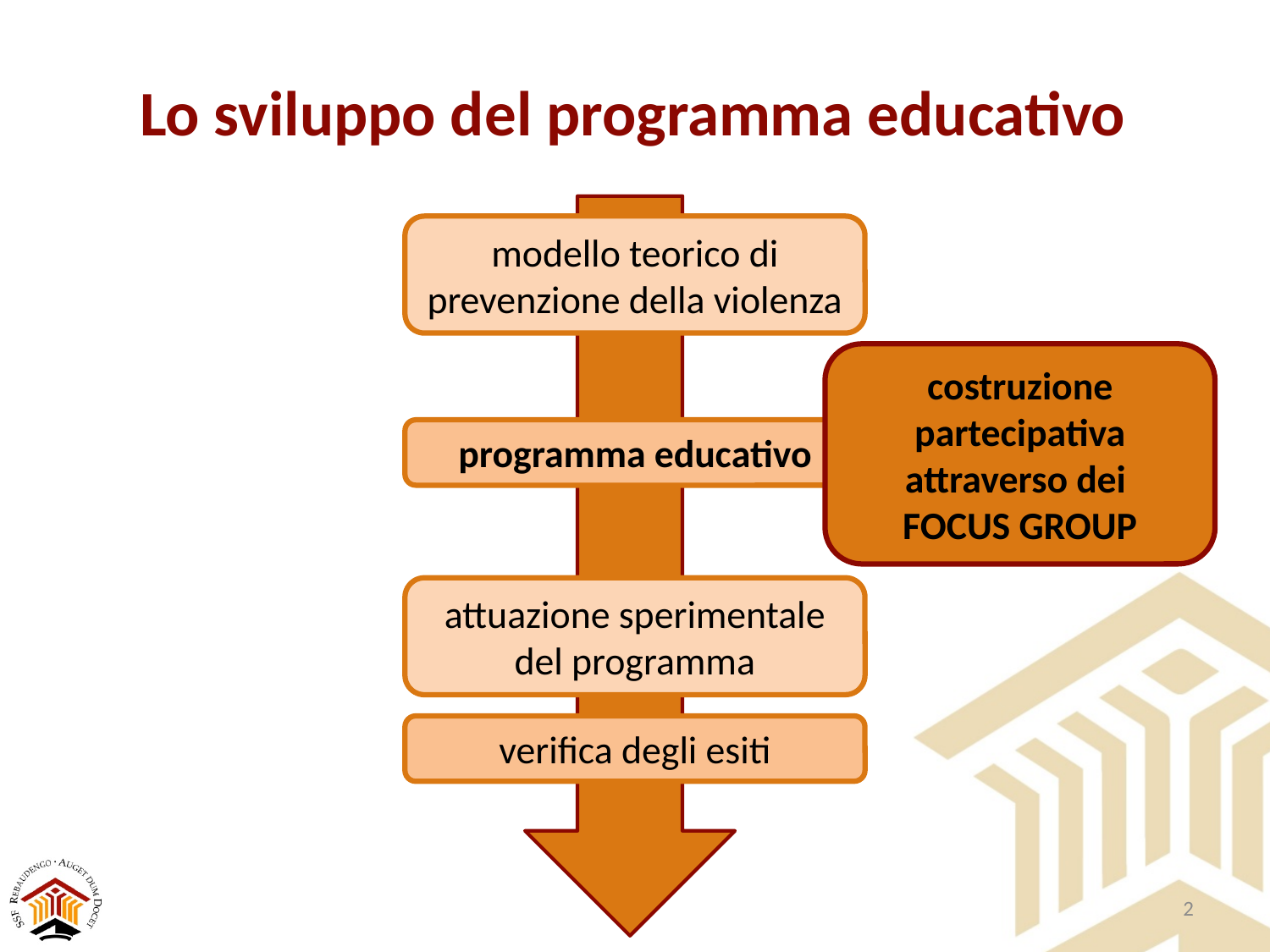

Lo sviluppo del programma educativo

modello teorico di prevenzione della violenza
costruzione partecipativa attraverso dei  FOCUS GROUP
programma educativo
attuazione sperimentale del programma
verifica degli esiti
2